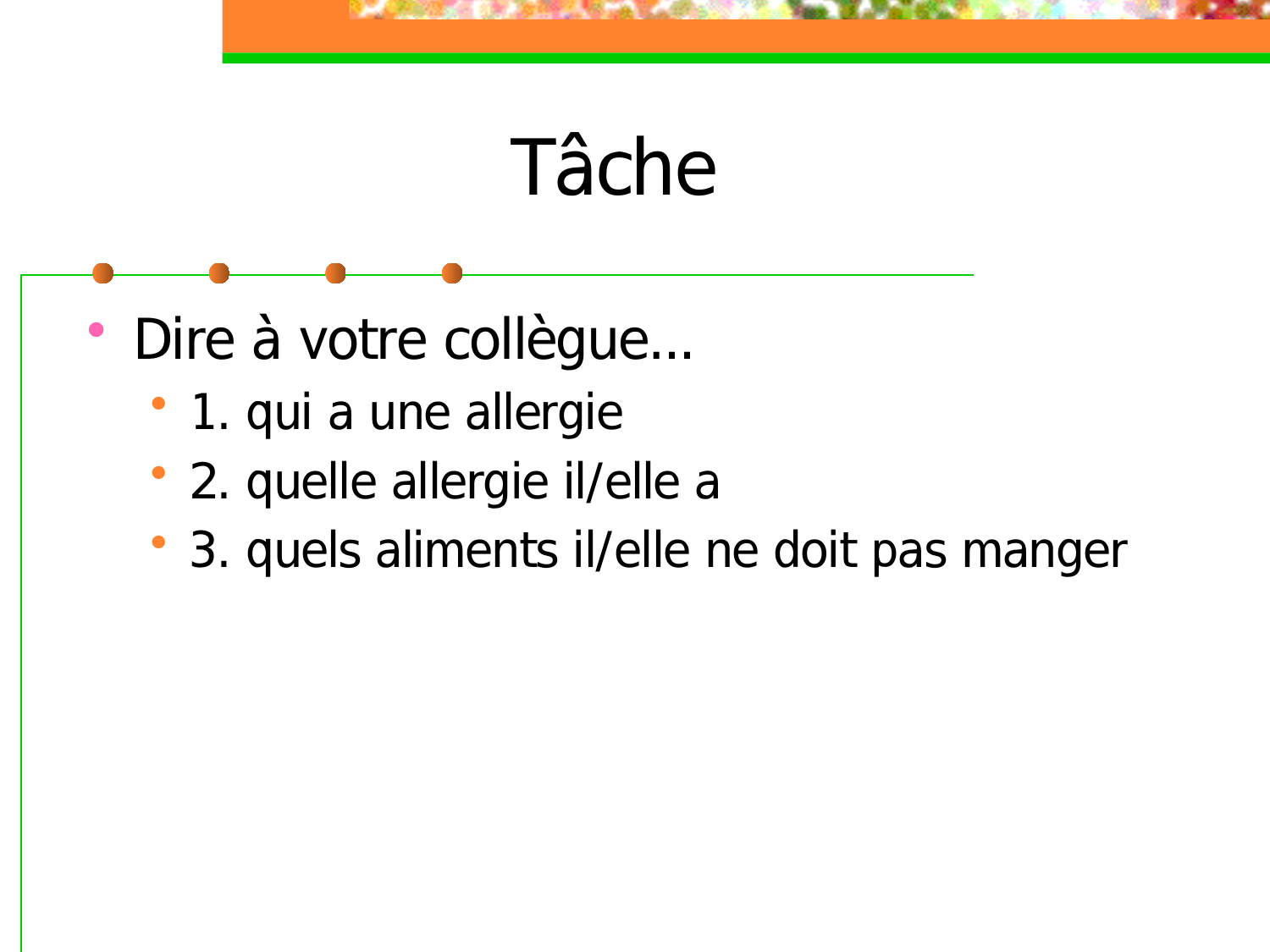

# Tâche
Dire à votre collègue…
1. qui a une allergie
2. quelle allergie il/elle a
3. quels aliments il/elle ne doit pas manger